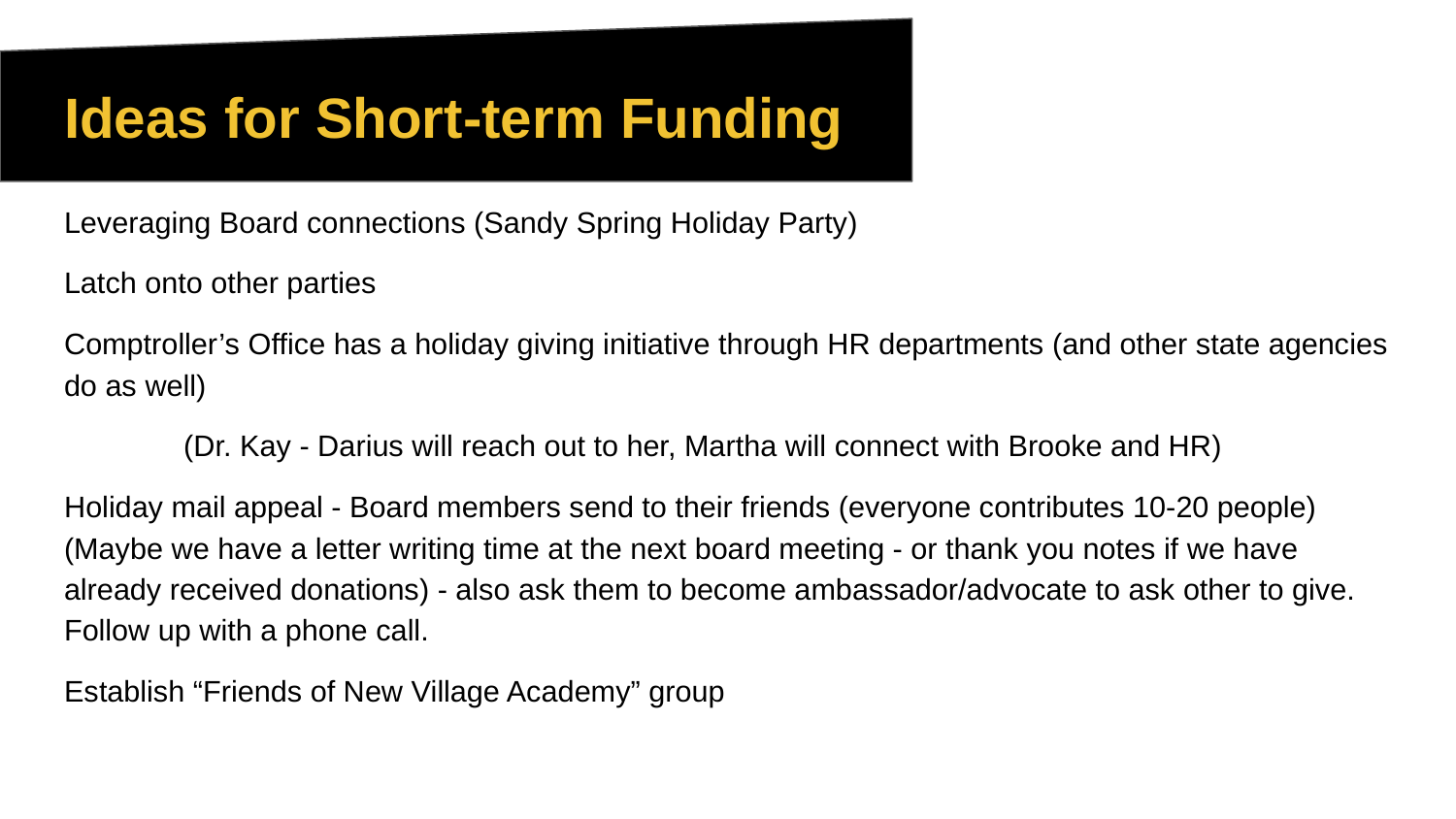

# Ideas for Short-term Funding
Leveraging Board connections (Sandy Spring Holiday Party)
Latch onto other parties
Comptroller’s Office has a holiday giving initiative through HR departments (and other state agencies do as well)
	(Dr. Kay - Darius will reach out to her, Martha will connect with Brooke and HR)
Holiday mail appeal - Board members send to their friends (everyone contributes 10-20 people) (Maybe we have a letter writing time at the next board meeting - or thank you notes if we have already received donations) - also ask them to become ambassador/advocate to ask other to give.  Follow up with a phone call.
Establish “Friends of New Village Academy” group